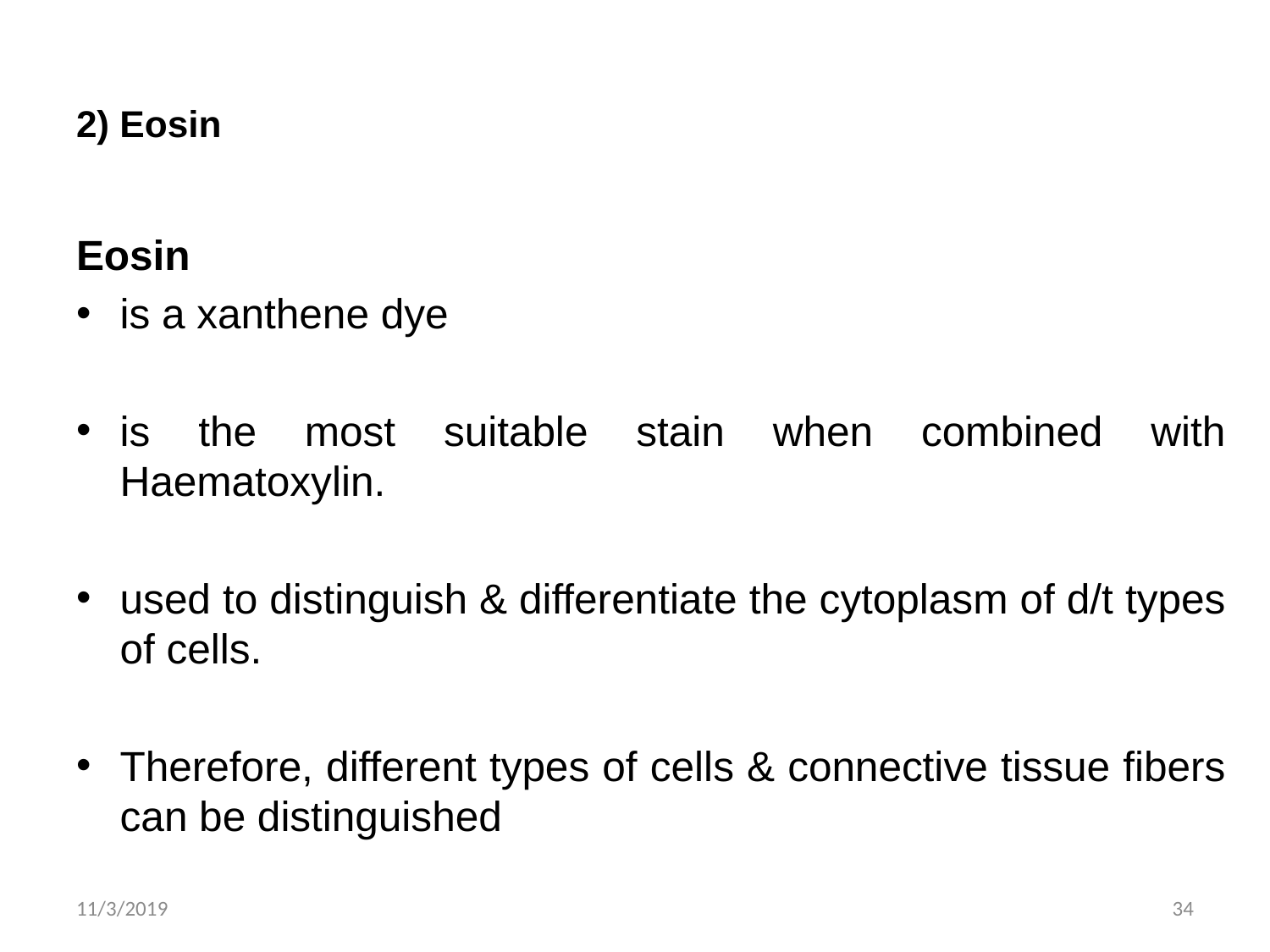

# 2) Eosin
Eosin
is a xanthene dye

is the most suitable stain when combined with Haematoxylin.

used to distinguish & differentiate the cytoplasm of d/t types of cells.

Therefore, different types of cells & connective tissue fibers can be distinguished
11/3/2019
34